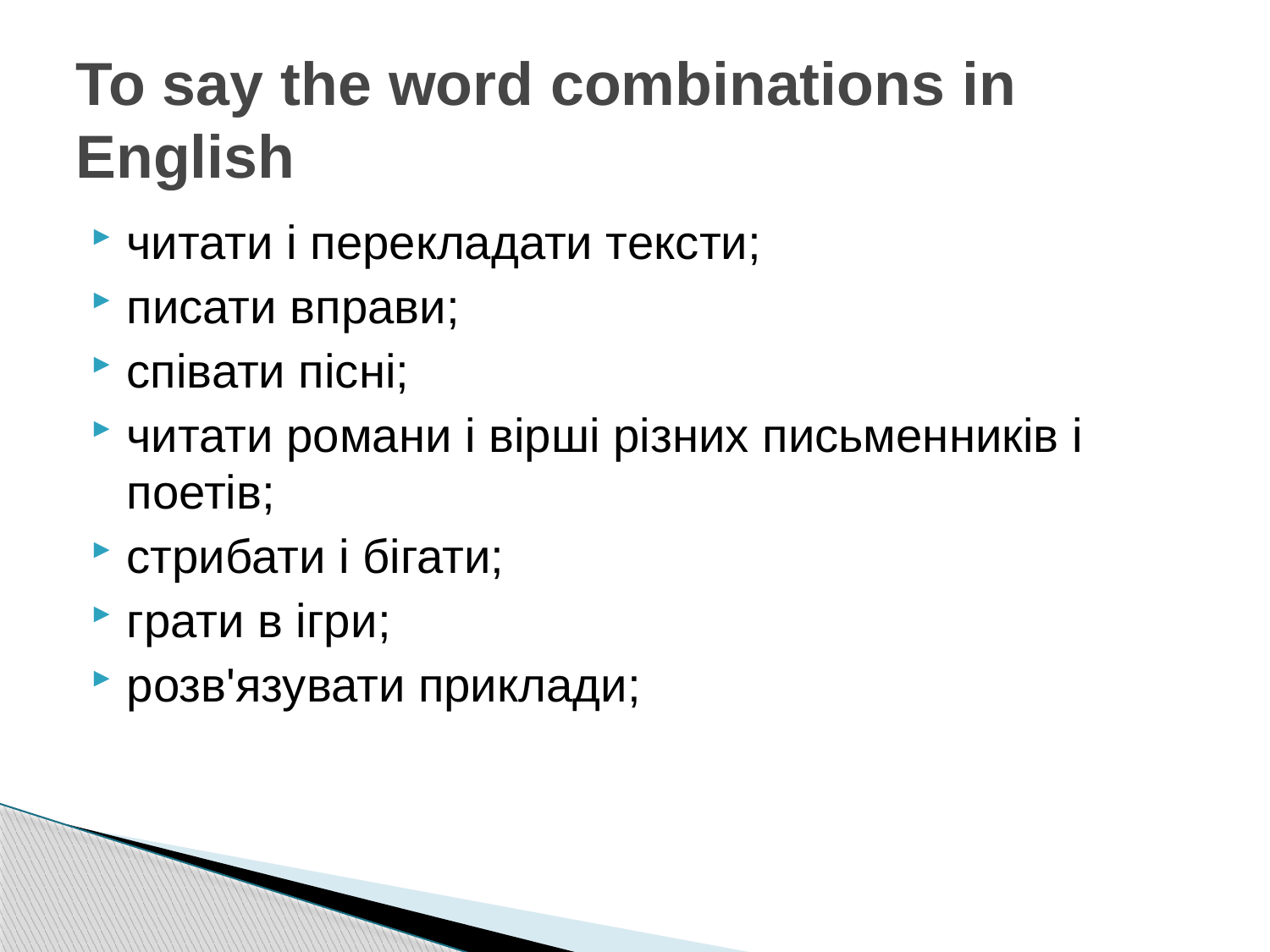

# To say the word combinations in English
читати і перекладати тексти;
писати вправи;
співати пісні;
читати романи і вірші різних письменників і поетів;
стрибати і бігати;
грати в ігри;
розв'язувати приклади;